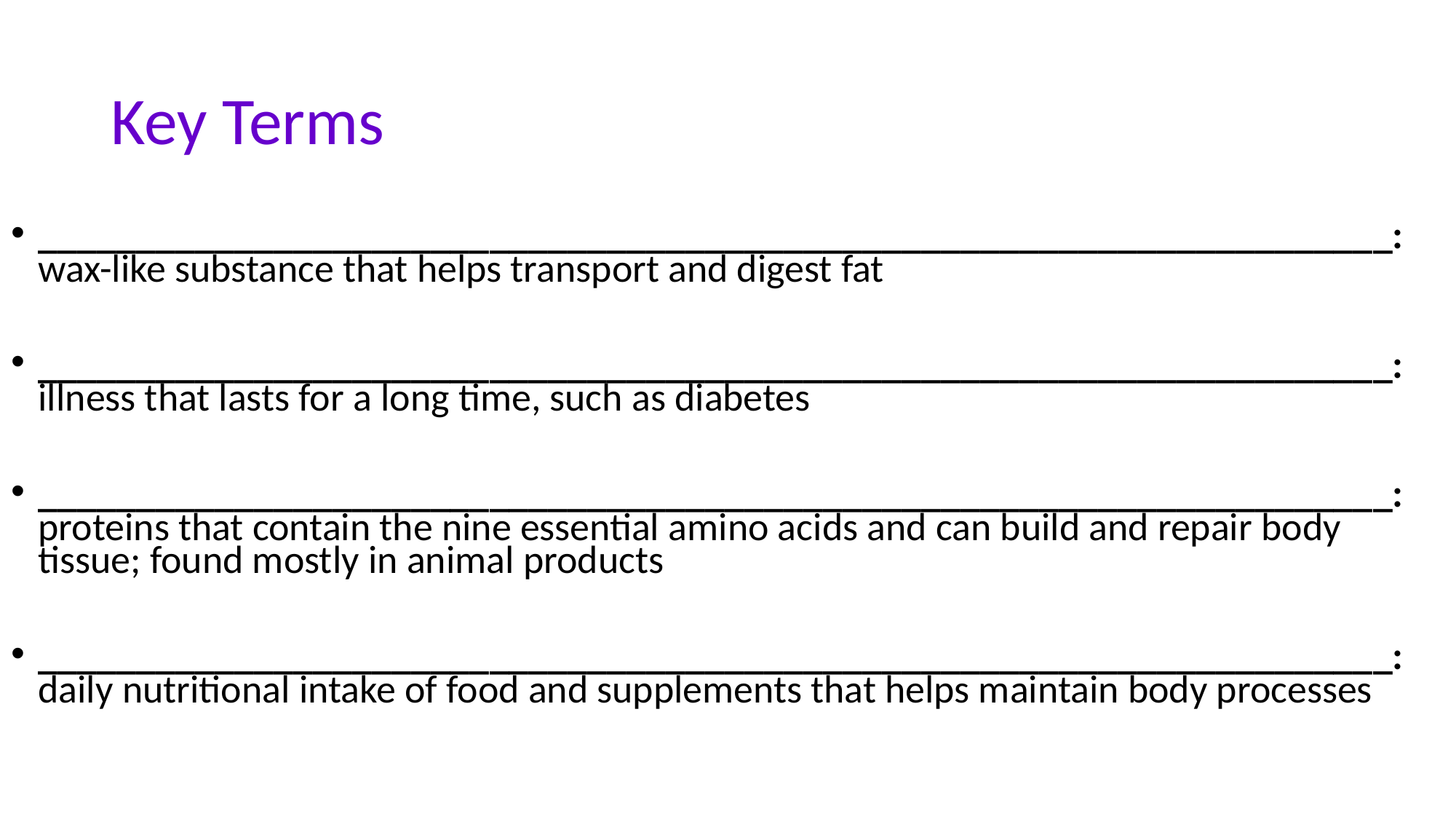

# Key Terms
_____________________________________________________________________: wax-like substance that helps transport and digest fat

_____________________________________________________________________: illness that lasts for a long time, such as diabetes

_____________________________________________________________________: proteins that contain the nine essential amino acids and can build and repair body tissue; found mostly in animal products

_____________________________________________________________________: daily nutritional intake of food and supplements that helps maintain body processes